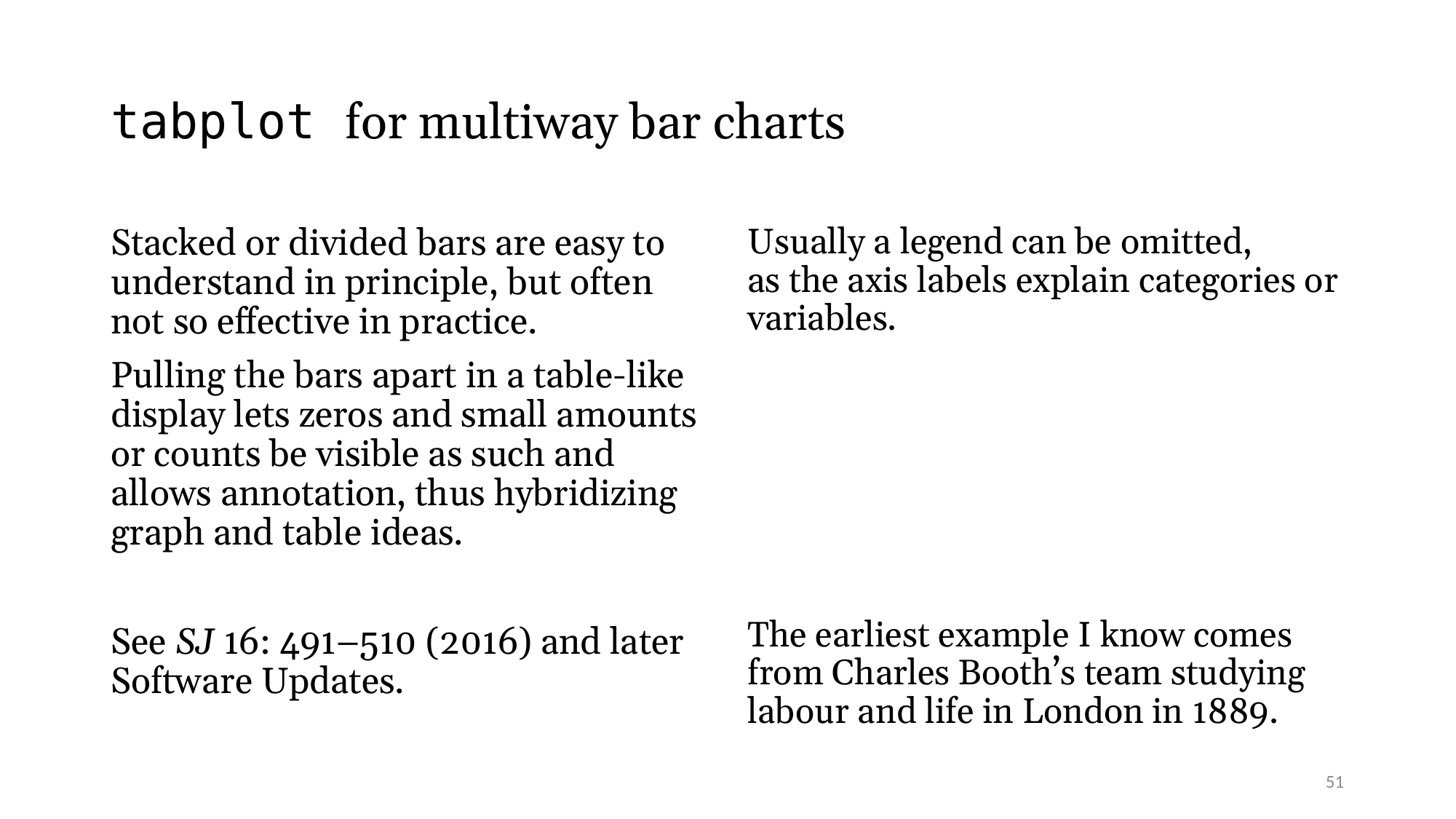

# tabplot for multiway bar charts
Stacked or divided bars are easy to understand in principle, but often not so effective in practice.
Pulling the bars apart in a table-like display lets zeros and small amounts or counts be visible as such and allows annotation, thus hybridizing graph and table ideas.

See SJ 16: 491–510 (2016) and later Software Updates.
Usually a legend can be omitted,       as the axis labels explain categories or variables.

The earliest example I know comes from Charles Booth’s team studying labour and life in London in 1889.
51